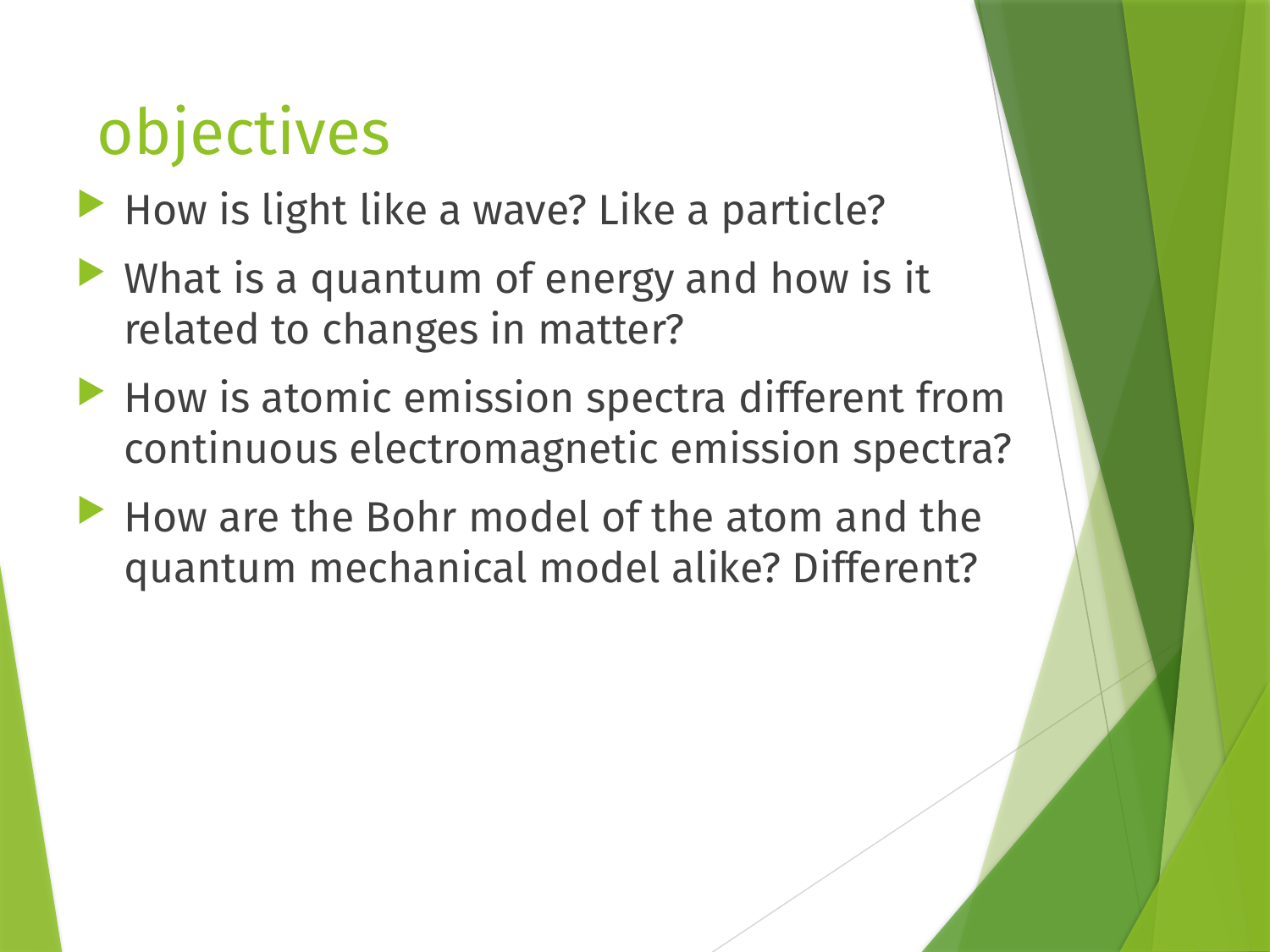

# objectives
How is light like a wave? Like a particle?
What is a quantum of energy and how is it related to changes in matter?
How is atomic emission spectra different from continuous electromagnetic emission spectra?
How are the Bohr model of the atom and the quantum mechanical model alike? Different?